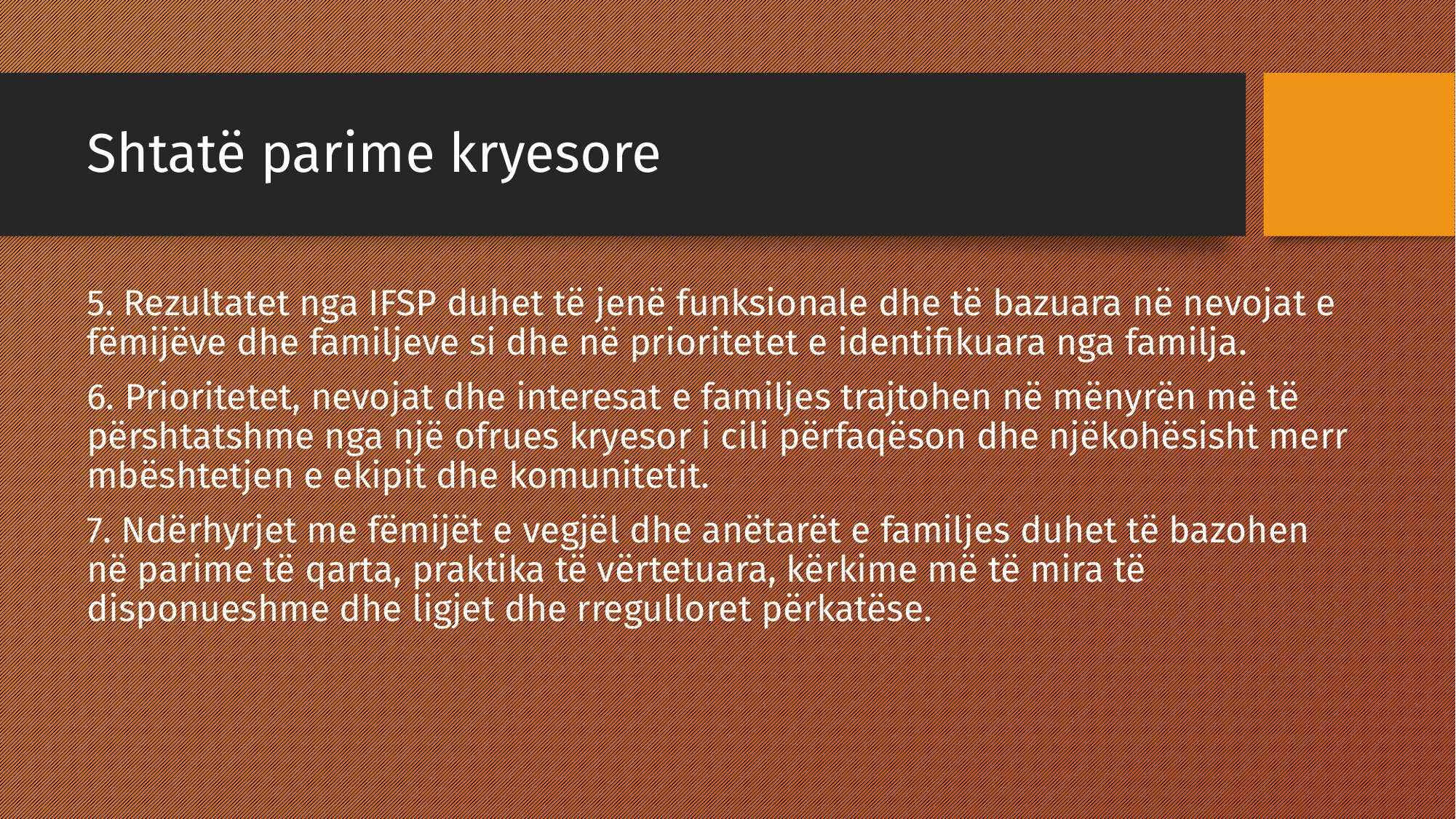

# Shtatë parime kryesore
5. Rezultatet nga IFSP duhet të jenë funksionale dhe të bazuara në nevojat e fëmijëve dhe familjeve si dhe në prioritetet e identifikuara nga familja.
6. Prioritetet, nevojat dhe interesat e familjes trajtohen në mënyrën më të përshtatshme nga një ofrues kryesor i cili përfaqëson dhe njëkohësisht merr mbështetjen e ekipit dhe komunitetit.
7. Ndërhyrjet me fëmijët e vegjël dhe anëtarët e familjes duhet të bazohen në parime të qarta, praktika të vërtetuara, kërkime më të mira të disponueshme dhe ligjet dhe rregulloret përkatëse.